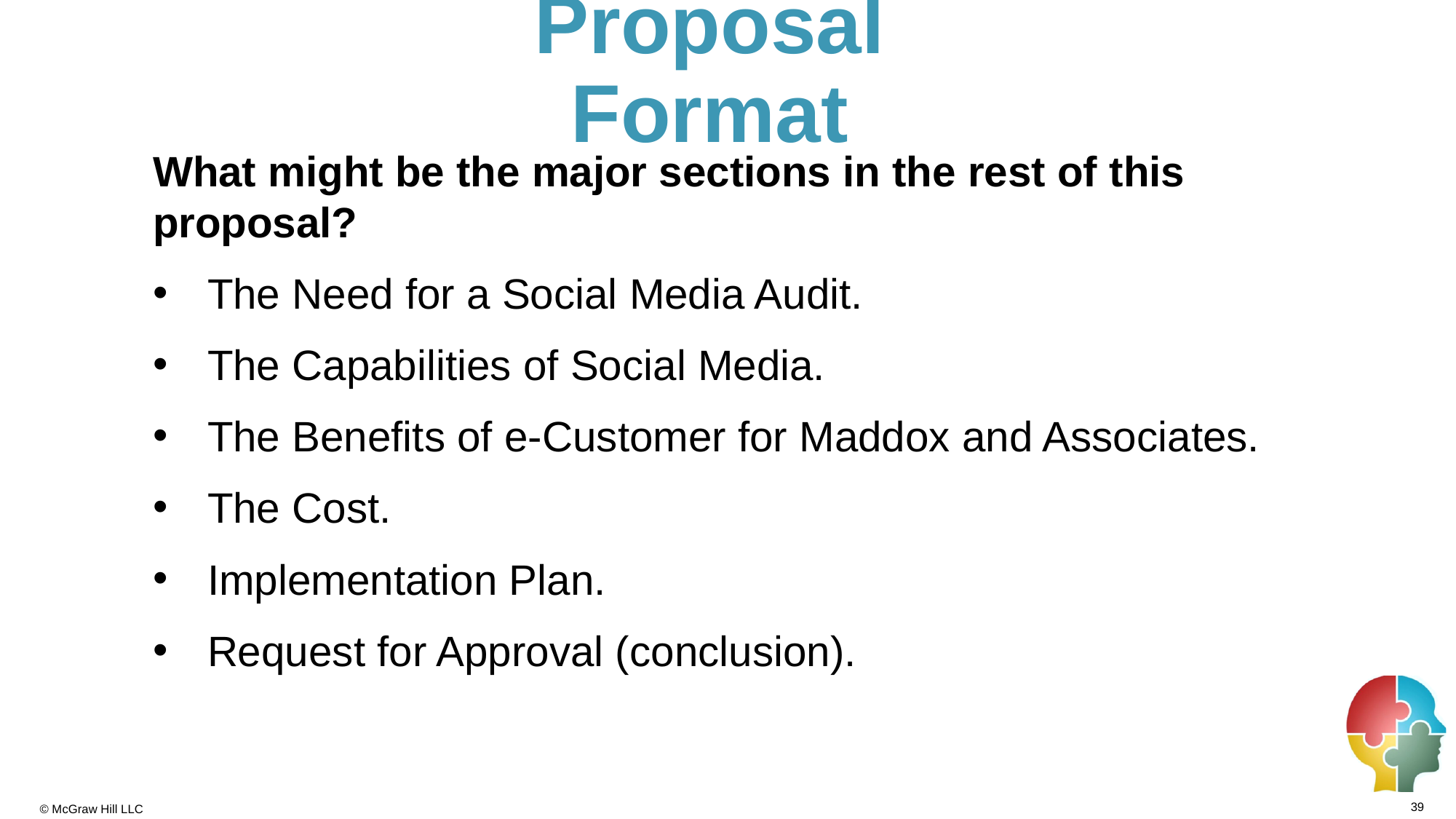

# Proposal Format
What might be the major sections in the rest of this proposal?
The Need for a Social Media Audit.
The Capabilities of Social Media.
The Benefits of e-Customer for Maddox and Associates.
The Cost.
Implementation Plan.
Request for Approval (conclusion).
39